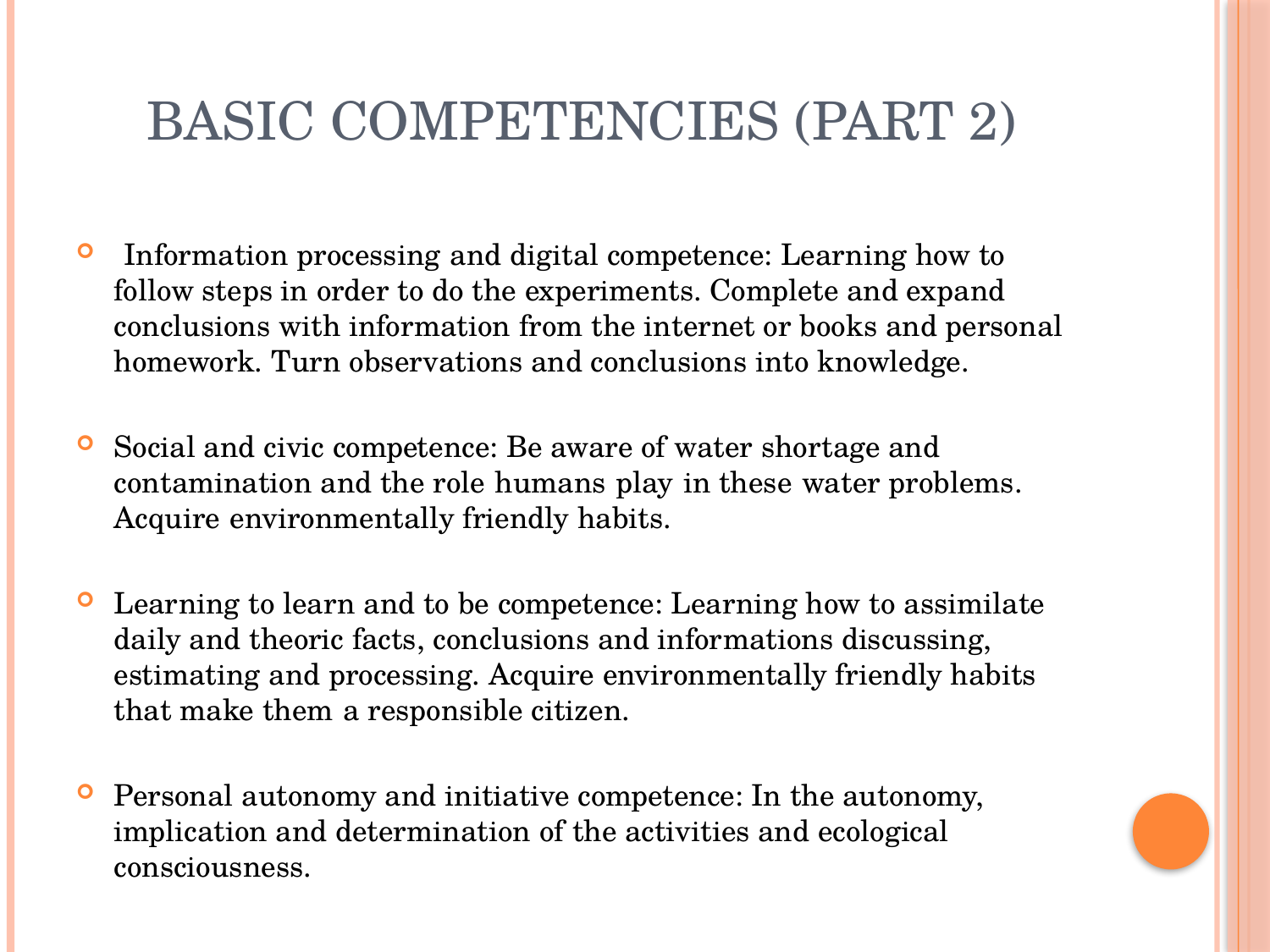

# Basic Competencies (PART 2)
 Information processing and digital competence: Learning how to follow steps in order to do the experiments. Complete and expand conclusions with information from the internet or books and personal homework. Turn observations and conclusions into knowledge.

Social and civic competence: Be aware of water shortage and contamination and the role humans play in these water problems. Acquire environmentally friendly habits.

Learning to learn and to be competence: Learning how to assimilate daily and theoric facts, conclusions and informations discussing, estimating and processing. Acquire environmentally friendly habits that make them a responsible citizen.

Personal autonomy and initiative competence: In the autonomy, implication and determination of the activities and ecological consciousness.